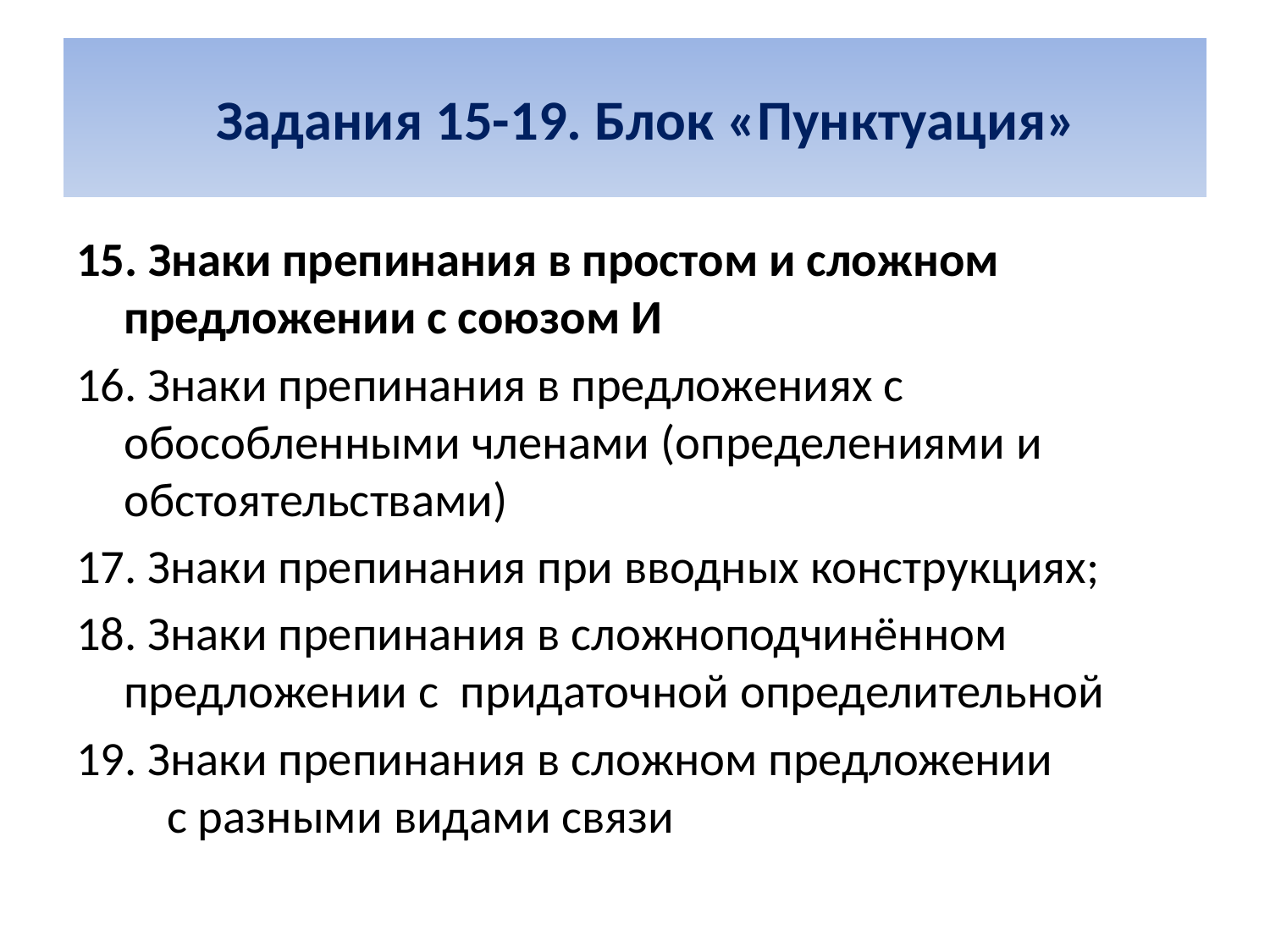

# Задания 15-19. Блок «Пунктуация»
15. Знаки препинания в простом и сложном предложении с союзом И
16. Знаки препинания в предложениях с обособленными членами (определениями и обстоятельствами)
17. Знаки препинания при вводных конструкциях;
18. Знаки препинания в сложноподчинённом предложении с  придаточной определительной
19. Знаки препинания в сложном предложении                  с разными видами связи